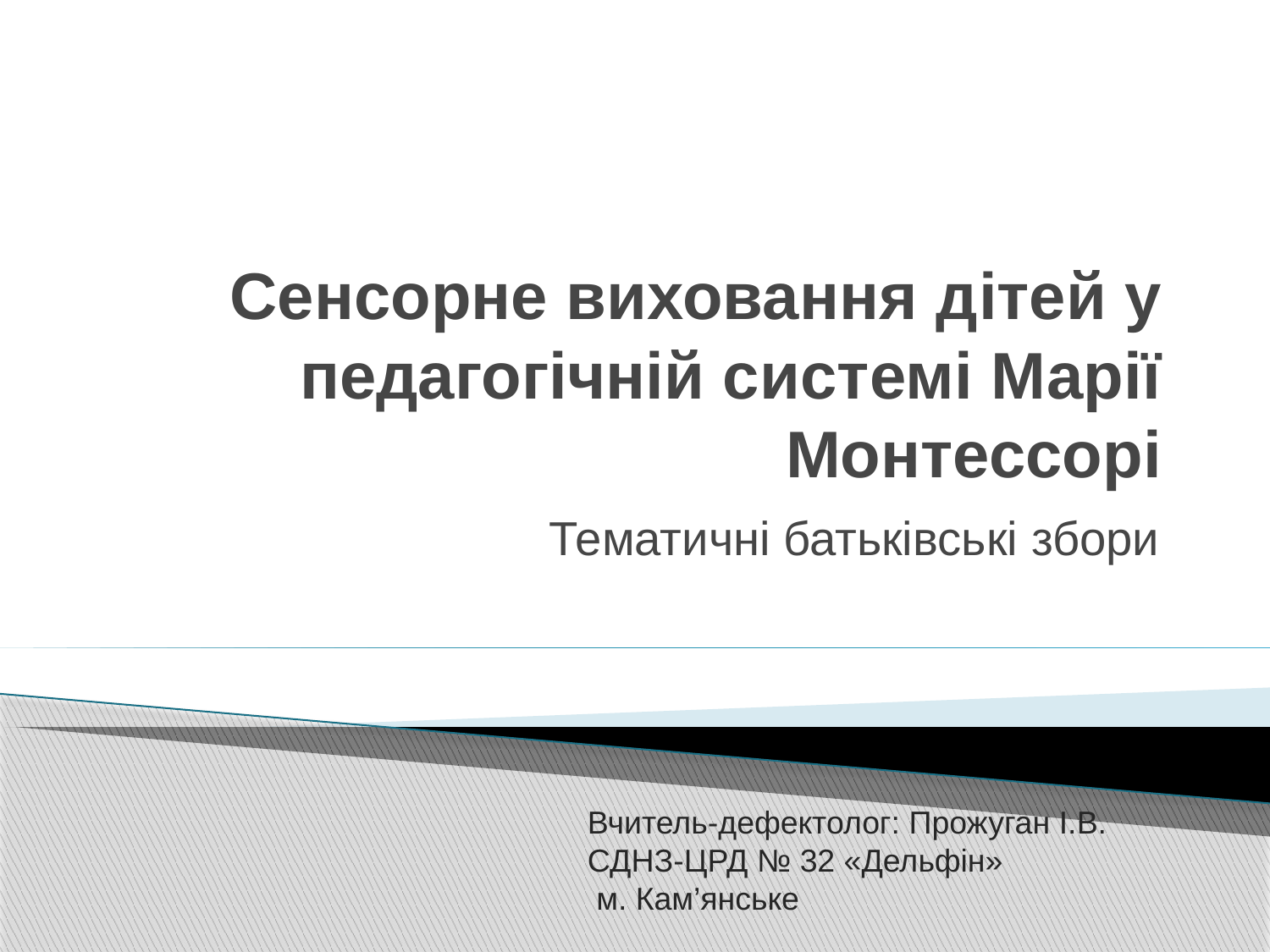

# Сенсорне виховання дітей у педагогічній системі Марії Монтессорі
Тематичні батьківські збори
Вчитель-дефектолог: Прожуган І.В.
СДНЗ-ЦРД № 32 «Дельфін»
 м. Кам’янське